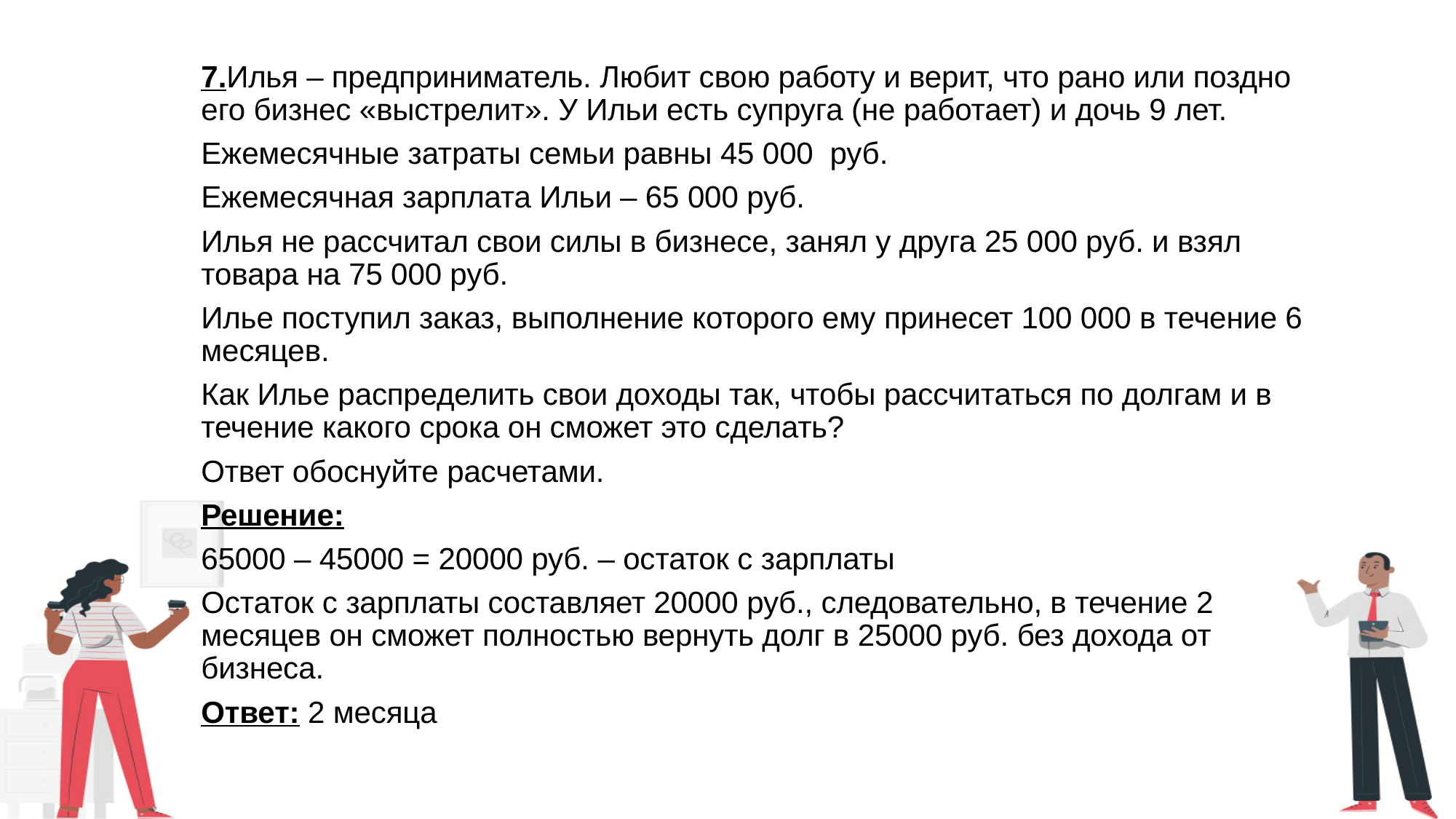

7.Илья – предприниматель. Любит свою работу и верит, что рано или поздно его бизнес «выстрелит». У Ильи есть супруга (не работает) и дочь 9 лет.
Ежемесячные затраты семьи равны 45 000  руб.
Ежемесячная зарплата Ильи – 65 000 руб.
Илья не рассчитал свои силы в бизнесе, занял у друга 25 000 руб. и взял товара на 75 000 руб.
Илье поступил заказ, выполнение которого ему принесет 100 000 в течение 6 месяцев.
Как Илье распределить свои доходы так, чтобы рассчитаться по долгам и в течение какого срока он сможет это сделать?
Ответ обоснуйте расчетами.
Решение:
65000 – 45000 = 20000 руб. – остаток с зарплаты
Остаток с зарплаты составляет 20000 руб., следовательно, в течение 2 месяцев он сможет полностью вернуть долг в 25000 руб. без дохода от бизнеса.
Ответ: 2 месяца